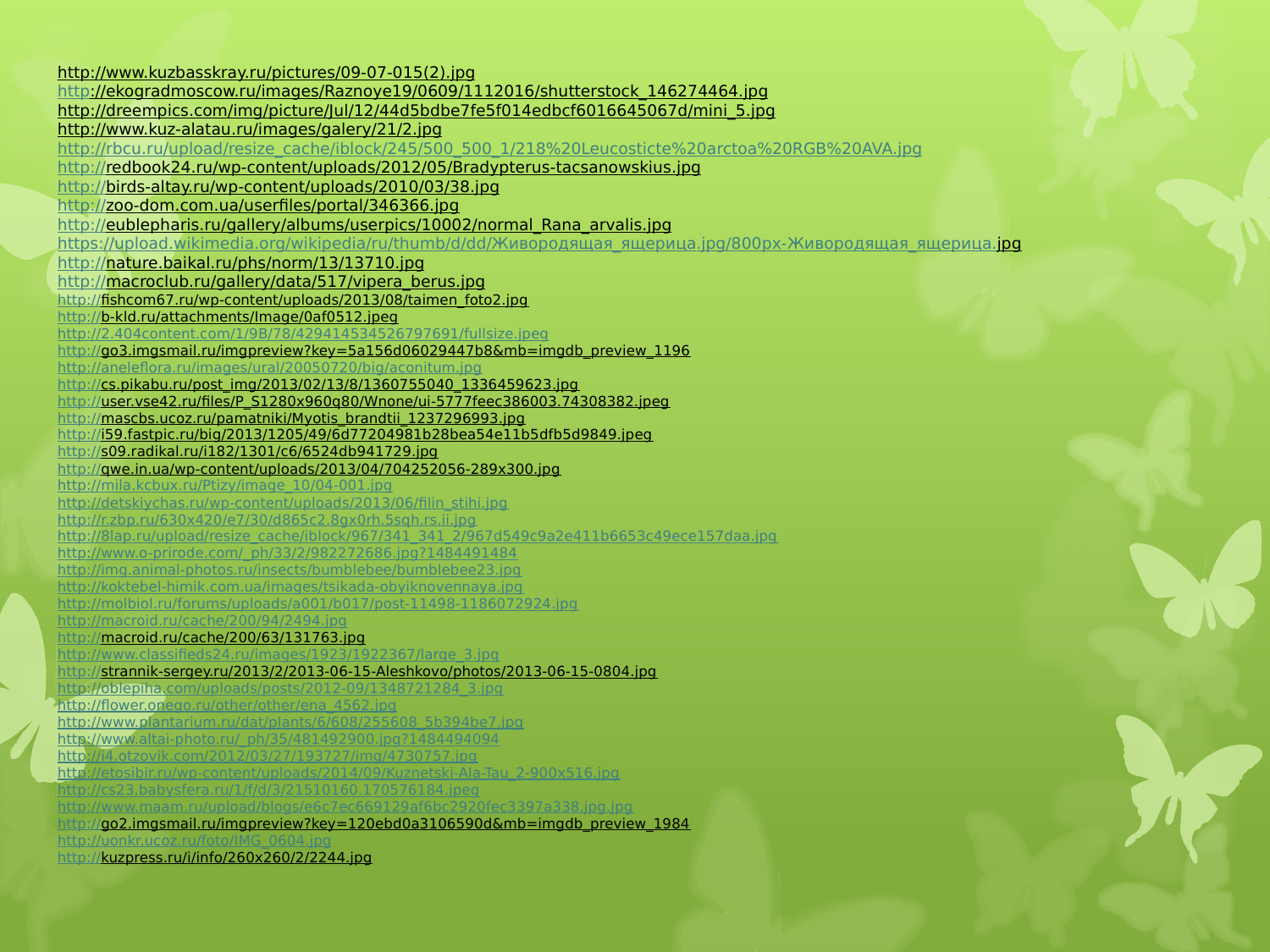

http://www.kuzbasskray.ru/pictures/09-07-015(2).jpg
http://ekogradmoscow.ru/images/Raznoye19/0609/1112016/shutterstock_146274464.jpg
http://dreempics.com/img/picture/Jul/12/44d5bdbe7fe5f014edbcf6016645067d/mini_5.jpg
http://www.kuz-alatau.ru/images/galery/21/2.jpg
http://rbcu.ru/upload/resize_cache/iblock/245/500_500_1/218%20Leucosticte%20arctoa%20RGB%20AVA.jpg
http://redbook24.ru/wp-content/uploads/2012/05/Bradypterus-tacsanowskius.jpg
http://birds-altay.ru/wp-content/uploads/2010/03/38.jpg
http://zoo-dom.com.ua/userfiles/portal/346366.jpg
http://eublepharis.ru/gallery/albums/userpics/10002/normal_Rana_arvalis.jpg
https://upload.wikimedia.org/wikipedia/ru/thumb/d/dd/Живородящая_ящерица.jpg/800px-Живородящая_ящерица.jpg
http://nature.baikal.ru/phs/norm/13/13710.jpg
http://macroclub.ru/gallery/data/517/vipera_berus.jpg
http://fishcom67.ru/wp-content/uploads/2013/08/taimen_foto2.jpg
http://b-kld.ru/attachments/Image/0af0512.jpeg
http://2.404content.com/1/9B/78/429414534526797691/fullsize.jpeg
http://go3.imgsmail.ru/imgpreview?key=5a156d06029447b8&mb=imgdb_preview_1196
http://aneleflora.ru/images/ural/20050720/big/aconitum.jpg
http://cs.pikabu.ru/post_img/2013/02/13/8/1360755040_1336459623.jpg
http://user.vse42.ru/files/P_S1280x960q80/Wnone/ui-5777feec386003.74308382.jpeg
http://mascbs.ucoz.ru/pamatniki/Myotis_brandtii_1237296993.jpg
http://i59.fastpic.ru/big/2013/1205/49/6d77204981b28bea54e11b5dfb5d9849.jpeg
http://s09.radikal.ru/i182/1301/c6/6524db941729.jpg
http://qwe.in.ua/wp-content/uploads/2013/04/704252056-289x300.jpg
http://mila.kcbux.ru/Ptizy/image_10/04-001.jpg
http://detskiychas.ru/wp-content/uploads/2013/06/filin_stihi.jpg
http://r.zbp.ru/630x420/e7/30/d865c2.8gx0rh.5sqh.rs.ii.jpg
http://8lap.ru/upload/resize_cache/iblock/967/341_341_2/967d549c9a2e411b6653c49ece157daa.jpg
http://www.o-prirode.com/_ph/33/2/982272686.jpg?1484491484
http://img.animal-photos.ru/insects/bumblebee/bumblebee23.jpg
http://koktebel-himik.com.ua/images/tsikada-obyiknovennaya.jpg
http://molbiol.ru/forums/uploads/a001/b017/post-11498-1186072924.jpg
http://macroid.ru/cache/200/94/2494.jpg
http://macroid.ru/cache/200/63/131763.jpg
http://www.classifieds24.ru/images/1923/1922367/large_3.jpg
http://strannik-sergey.ru/2013/2/2013-06-15-Aleshkovo/photos/2013-06-15-0804.jpg
http://oblepiha.com/uploads/posts/2012-09/1348721284_3.jpg
http://flower.onego.ru/other/other/ena_4562.jpg
http://www.plantarium.ru/dat/plants/6/608/255608_5b394be7.jpg
http://www.altai-photo.ru/_ph/35/481492900.jpg?1484494094
http://i4.otzovik.com/2012/03/27/193727/img/4730757.jpg
http://etosibir.ru/wp-content/uploads/2014/09/Kuznetski-Ala-Tau_2-900x516.jpg
http://cs23.babysfera.ru/1/f/d/3/21510160.170576184.jpeg
http://www.maam.ru/upload/blogs/e6c7ec669129af6bc2920fec3397a338.jpg.jpg
http://go2.imgsmail.ru/imgpreview?key=120ebd0a3106590d&mb=imgdb_preview_1984
http://uonkr.ucoz.ru/foto/IMG_0604.jpg
http://kuzpress.ru/i/info/260x260/2/2244.jpg